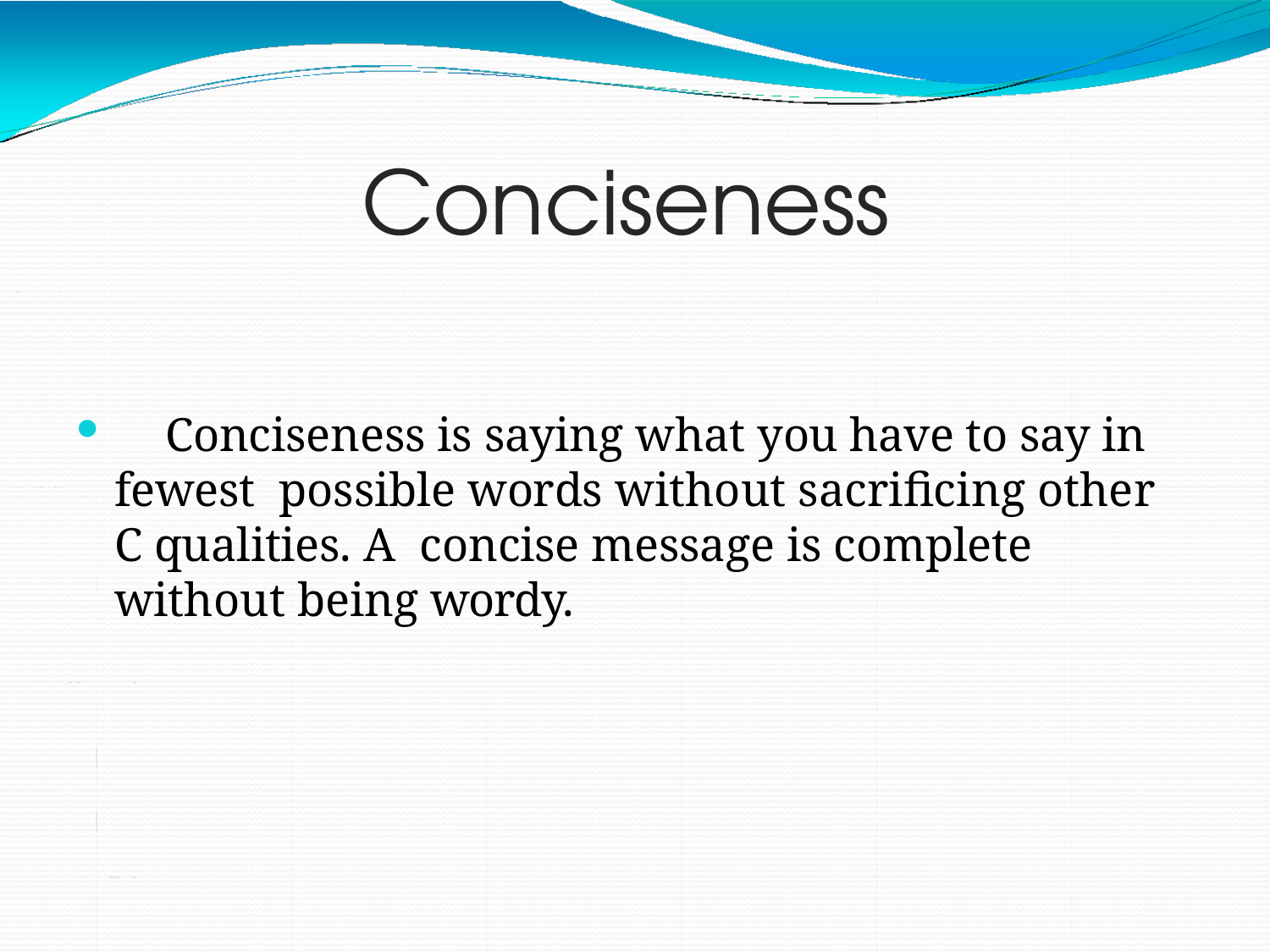

# Conciseness
	Conciseness is saying what you have to say in fewest  possible words without sacrificing other C qualities. A  concise message is complete without being wordy.